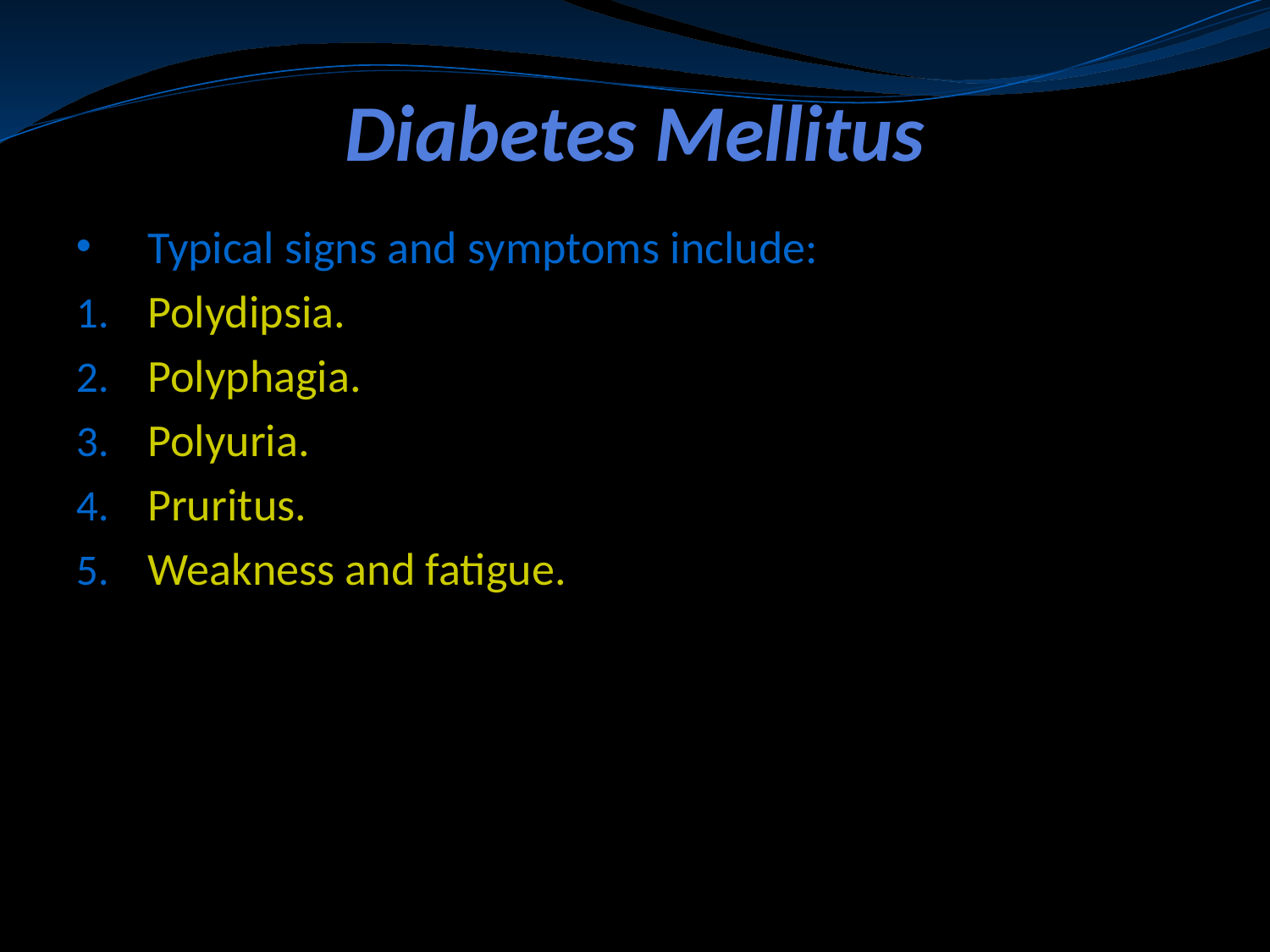

# Diabetes Mellitus
Typical signs and symptoms include:
Polydipsia.
Polyphagia.
Polyuria.
Pruritus.
Weakness and fatigue.